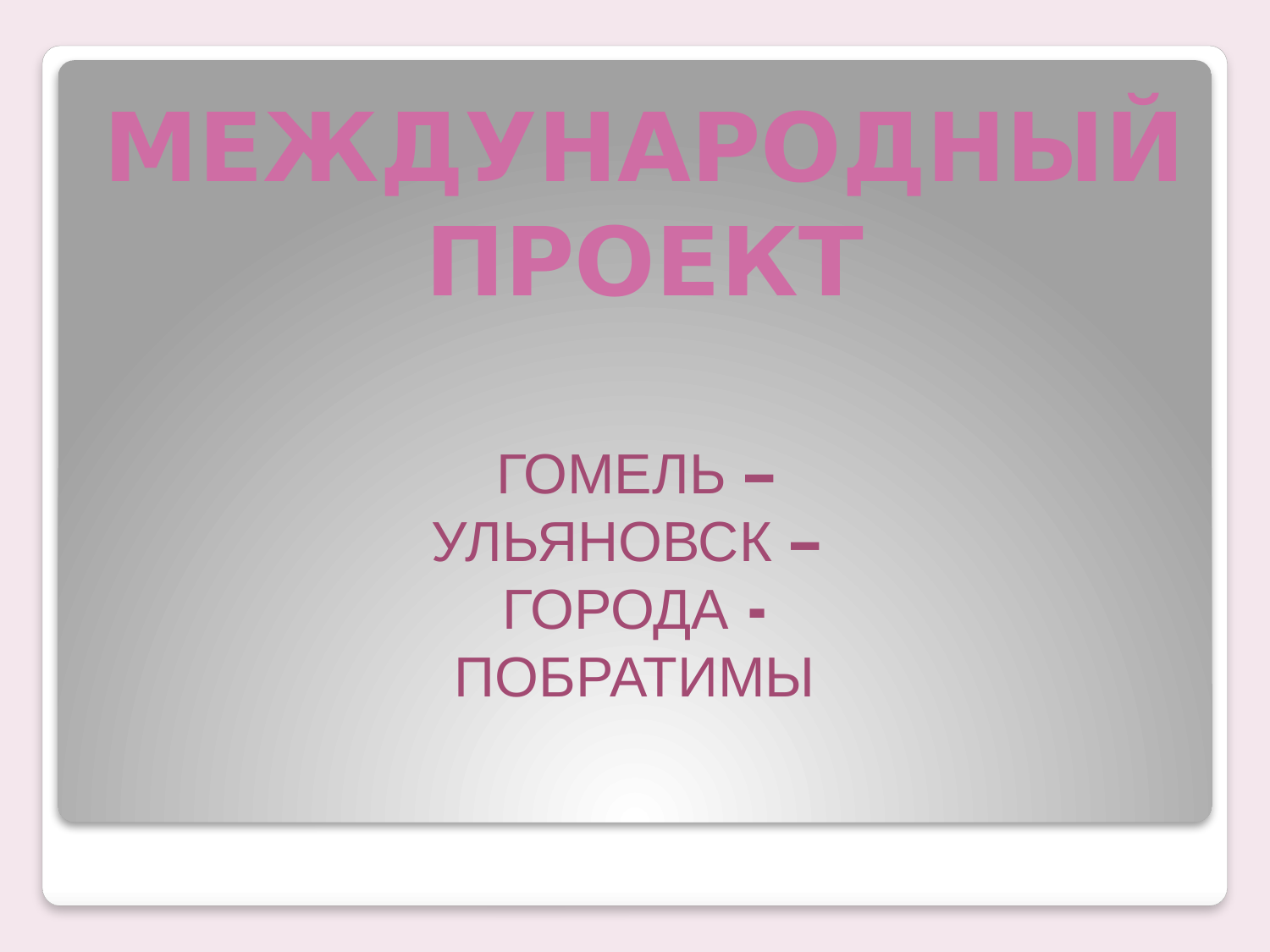

МЕЖДУНАРОДНЫЙ ПРОЕКТ
ГОМЕЛЬ – УЛЬЯНОВСК –
ГОРОДА - ПОБРАТИМЫ
#